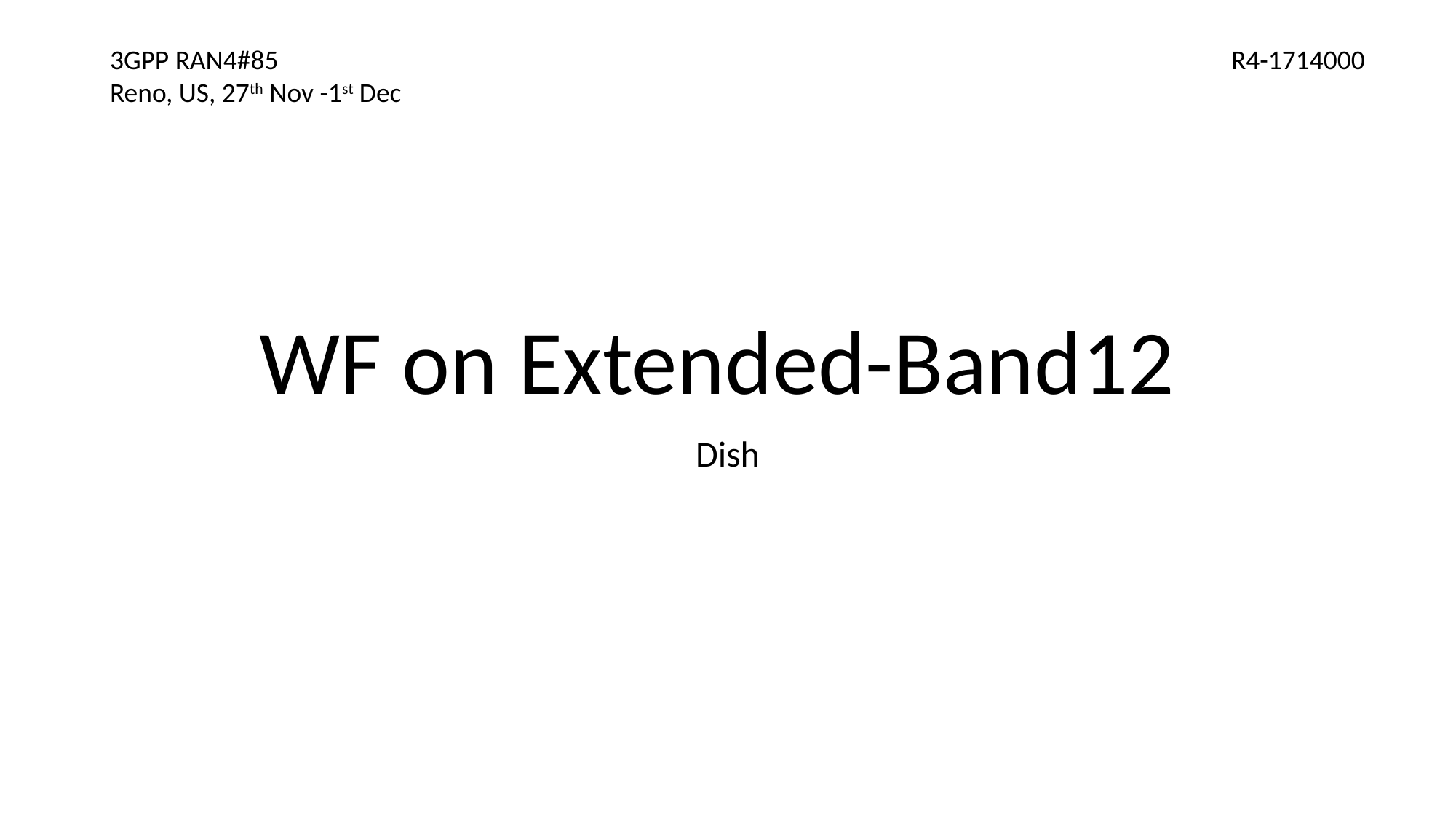

3GPP RAN4#85
Reno, US, 27th Nov -1st Dec
R4-1714000
# WF on Extended-Band12
Dish